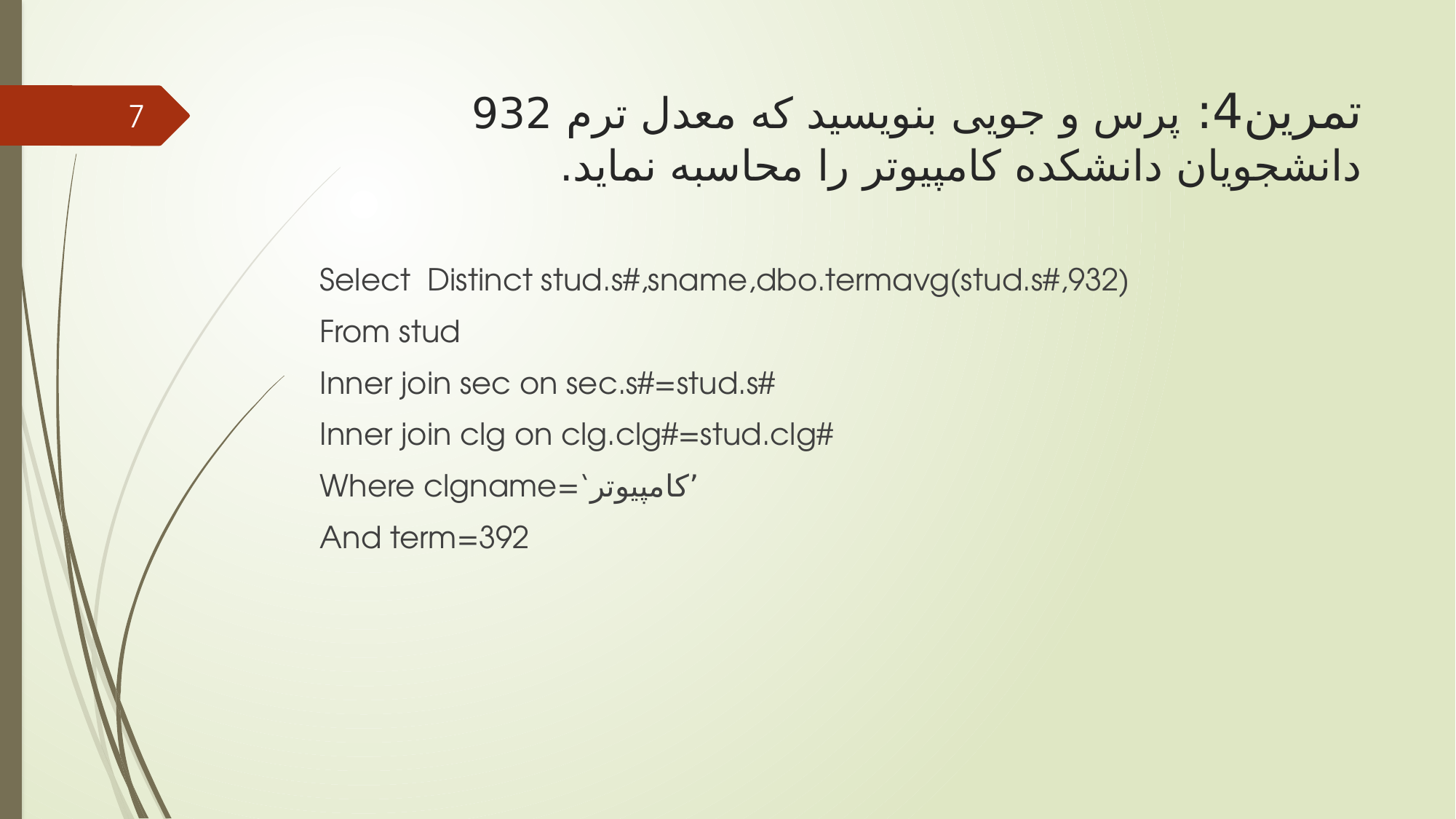

# تمرین4: پرس و جویی بنویسید که معدل ترم 932 دانشجویان دانشکده کامپیوتر را محاسبه نماید.
7
Select  Distinct stud.s#,sname,dbo.termavg(stud.s#,932)
From stud
Inner join sec on sec.s#=stud.s#
Inner join clg on clg.clg#=stud.clg#
Where clgname=‘کامپیوتر’
And term=392